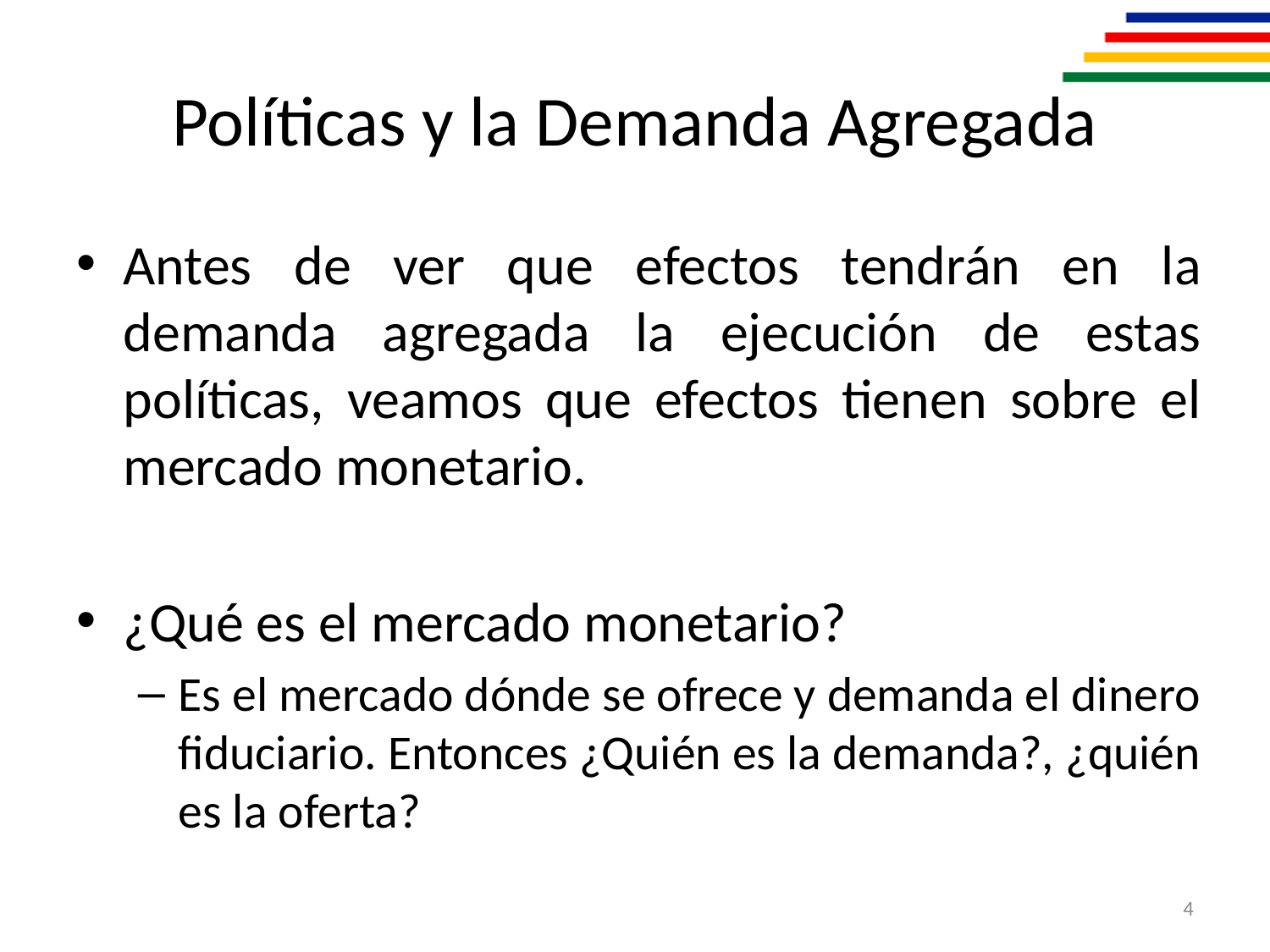

# Políticas y la Demanda Agregada
Antes de ver que efectos tendrán en la demanda agregada la ejecución de estas políticas, veamos que efectos tienen sobre el mercado monetario.

¿Qué es el mercado monetario?
Es el mercado dónde se ofrece y demanda el dinero fiduciario. Entonces ¿Quién es la demanda?, ¿quién es la oferta?

4